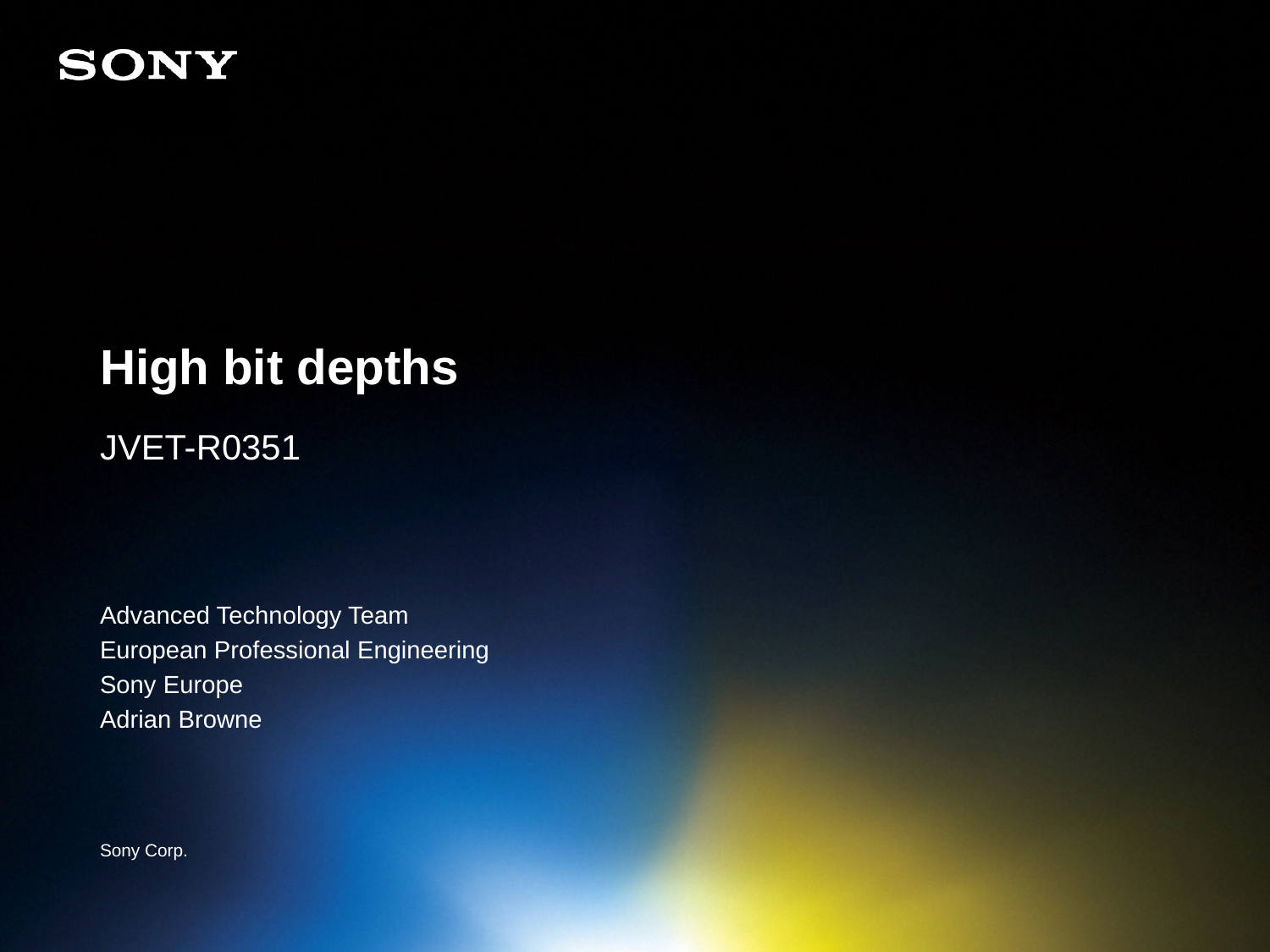

# High bit depths
JVET-R0351
Advanced Technology Team
European Professional Engineering
Sony Europe
Adrian Browne
Sony Corp.